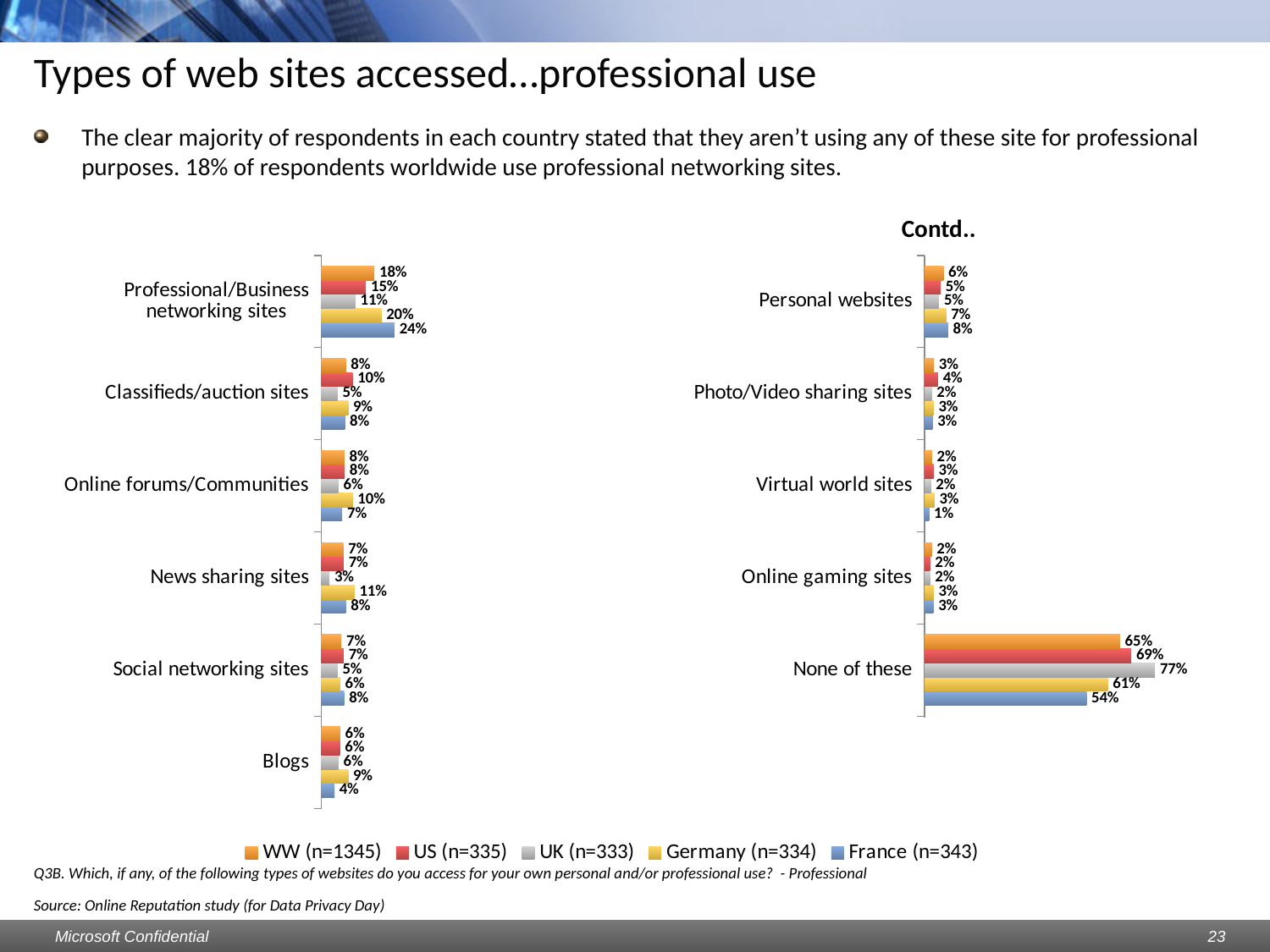

# Types of web sites accessed…professional use
The clear majority of respondents in each country stated that they aren’t using any of these site for professional purposes. 18% of respondents worldwide use professional networking sites.

Contd..

### Chart

| Category | France (n=343) | Germany (n=334) | UK (n=333) | US (n=335) | WW (n=1345) |
|---|---|---|---|---|---|
| Blogs | 0.043731778425655975 | 0.08982035928143772 | 0.0570570570570571 | 0.0626865671641791 | 0.06319702602230488 |
| Social networking sites | 0.07580174927113703 | 0.06287425149700598 | 0.05405405405405409 | 0.0746268656716418 | 0.06691449814126396 |
| News sharing sites | 0.0816326530612245 | 0.11077844311377244 | 0.027027027027027185 | 0.0746268656716418 | 0.07360594795539038 |
| Online forums/Communities | 0.06997084548104957 | 0.10479041916167672 | 0.0570570570570571 | 0.07761194029850746 | 0.07732342007434975 |
| Classifieds/auction sites | 0.07871720116618083 | 0.08982035928143772 | 0.05405405405405409 | 0.10447761194029852 | 0.08178438661710037 |
| Professional/Business networking sites | 0.24489795918367346 | 0.2005988023952099 | 0.11411411411411411 | 0.1492537313432837 | 0.1776951672862454 |

### Chart

| Category | France (n=343) | Germany (n=334) | UK (n=333) | US (n=335) | WW (n=1345) |
|---|---|---|---|---|---|
|  | None | None | None | None | None |
| None of these | 0.542274052478138 | 0.6137724550898231 | 0.7717717717717743 | 0.6925373134328355 | 0.6542750929368067 |
| Online gaming sites | 0.029154518950437303 | 0.02994011976047917 | 0.01801801801801802 | 0.01791044776119403 | 0.02379182156133827 |
| Virtual world sites | 0.01457725947521866 | 0.032934131736526956 | 0.021021021021021036 | 0.029850746268656792 | 0.024535315985130257 |
| Photo/Video sharing sites | 0.026239067055393764 | 0.02994011976047917 | 0.02402402402402403 | 0.04477611940298509 | 0.031226765799256512 |
| Personal websites | 0.07871720116618083 | 0.07185628742514993 | 0.04804804804804806 | 0.053731343283582075 | 0.06319702602230488 |

### Chart

| Category | France (n=343) | Germany (n=334) | UK (n=333) | US (n=335) | WW (n=1345) |
|---|---|---|---|---|---|
|  | None | None | None | None | None |
|  | None | None | None | None | None |
|  | None | None | None | None | None |
|  | None | None | None | None | None |
|  | None | None | None | None | None |
|  | None | None | None | None | None |
Q3B. Which, if any, of the following types of websites do you access for your own personal and/or professional use?  - Professional

Source: Online Reputation study (for Data Privacy Day)